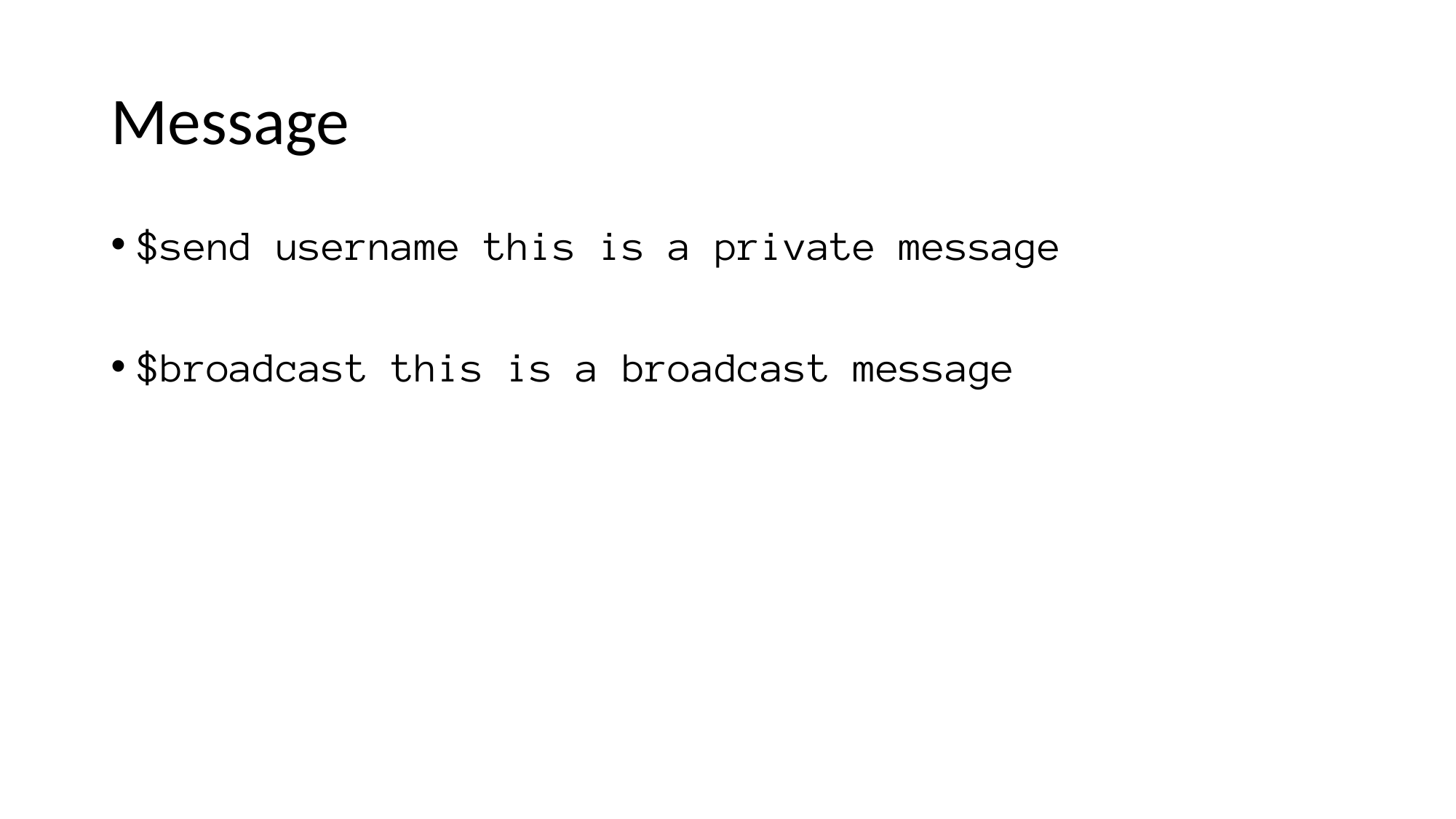

# Message
$send username this is a private message

$broadcast this is a broadcast message